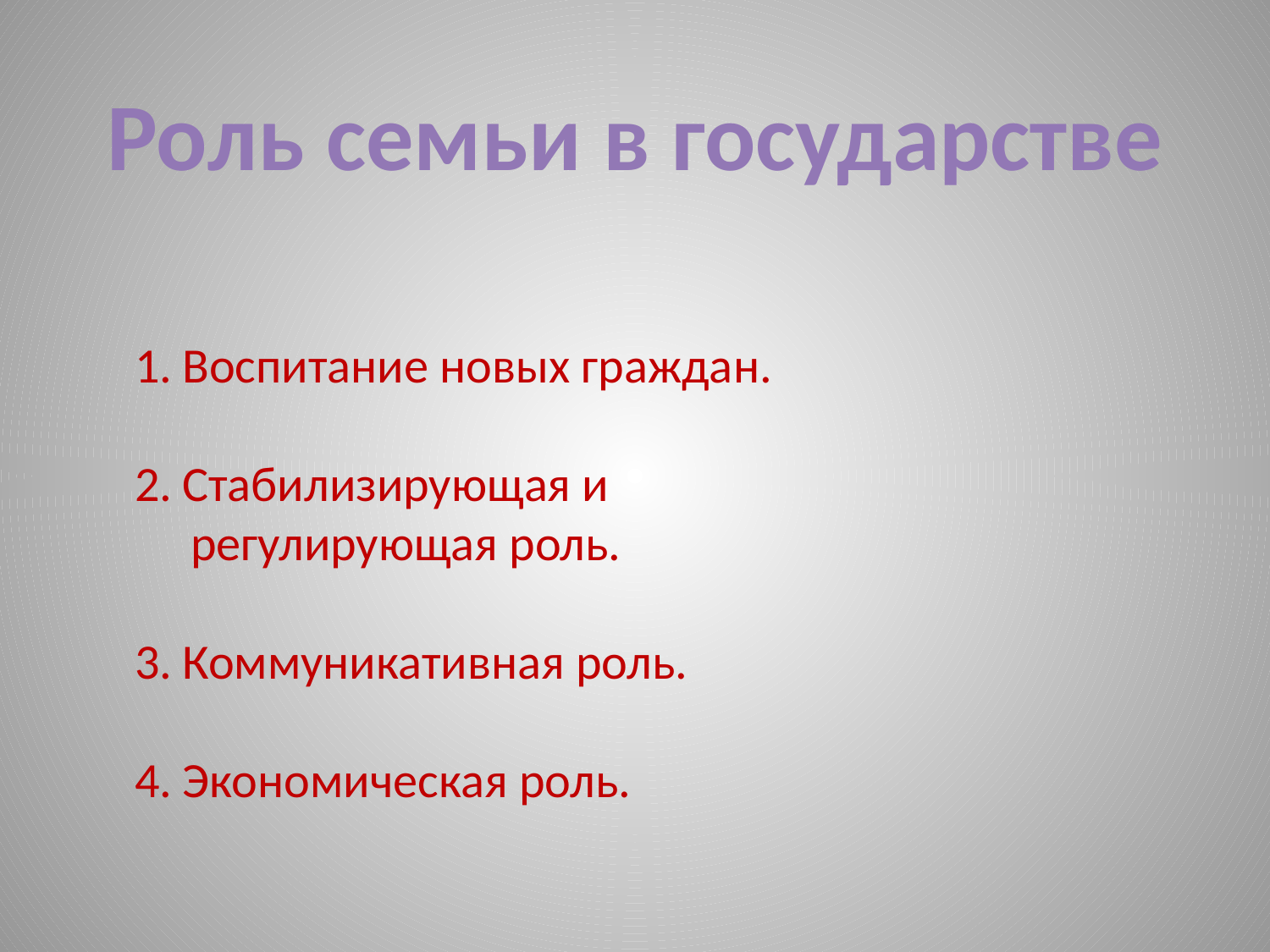

Роль семьи в государстве
Воспитание новых граждан.

Стабилизирующая и
     регулирующая роль.

Коммуникативная роль.

Экономическая роль.